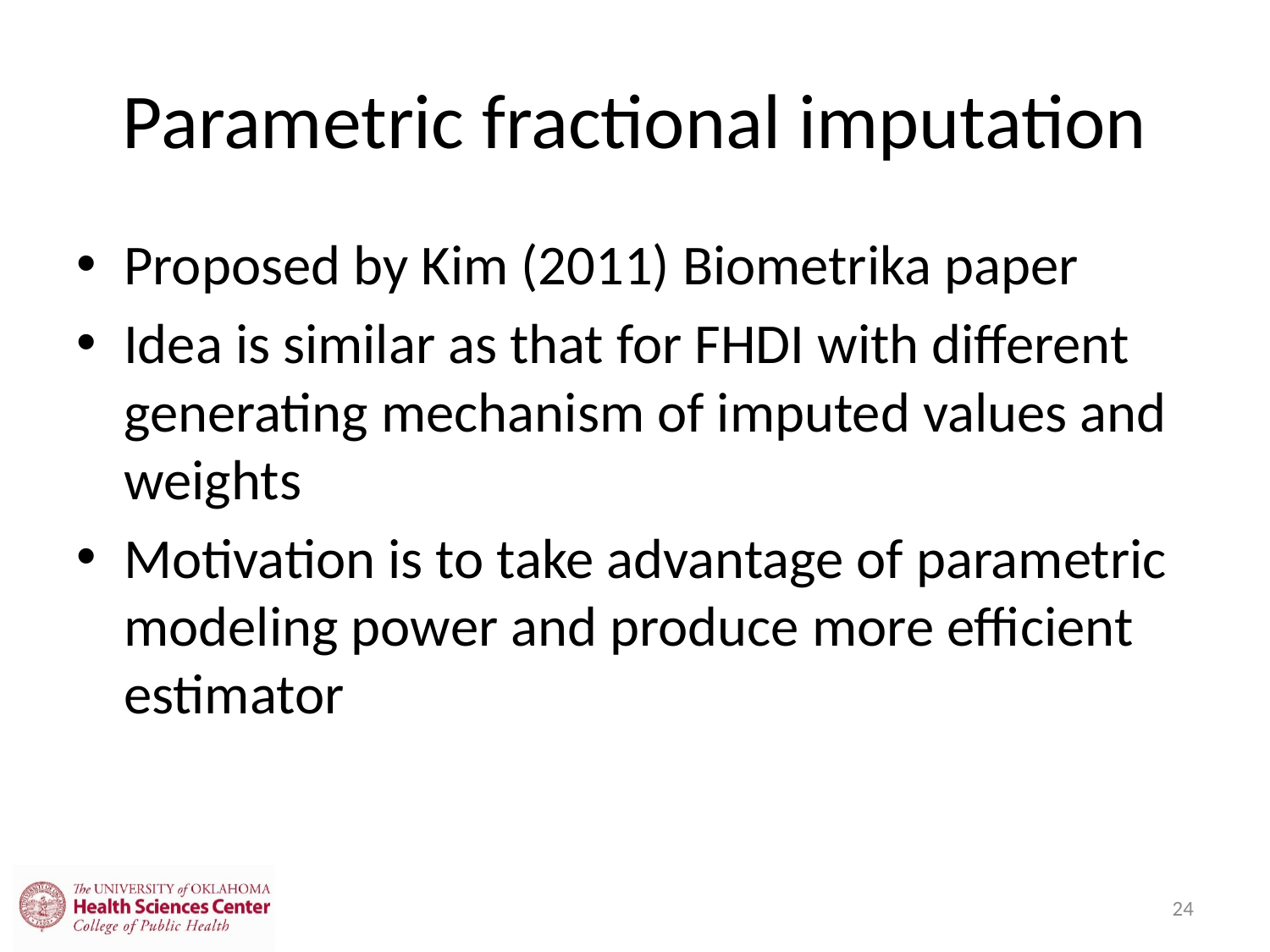

# Parametric fractional imputation
Proposed by Kim (2011) Biometrika paper
Idea is similar as that for FHDI with different generating mechanism of imputed values and weights
Motivation is to take advantage of parametric modeling power and produce more efficient estimator
24